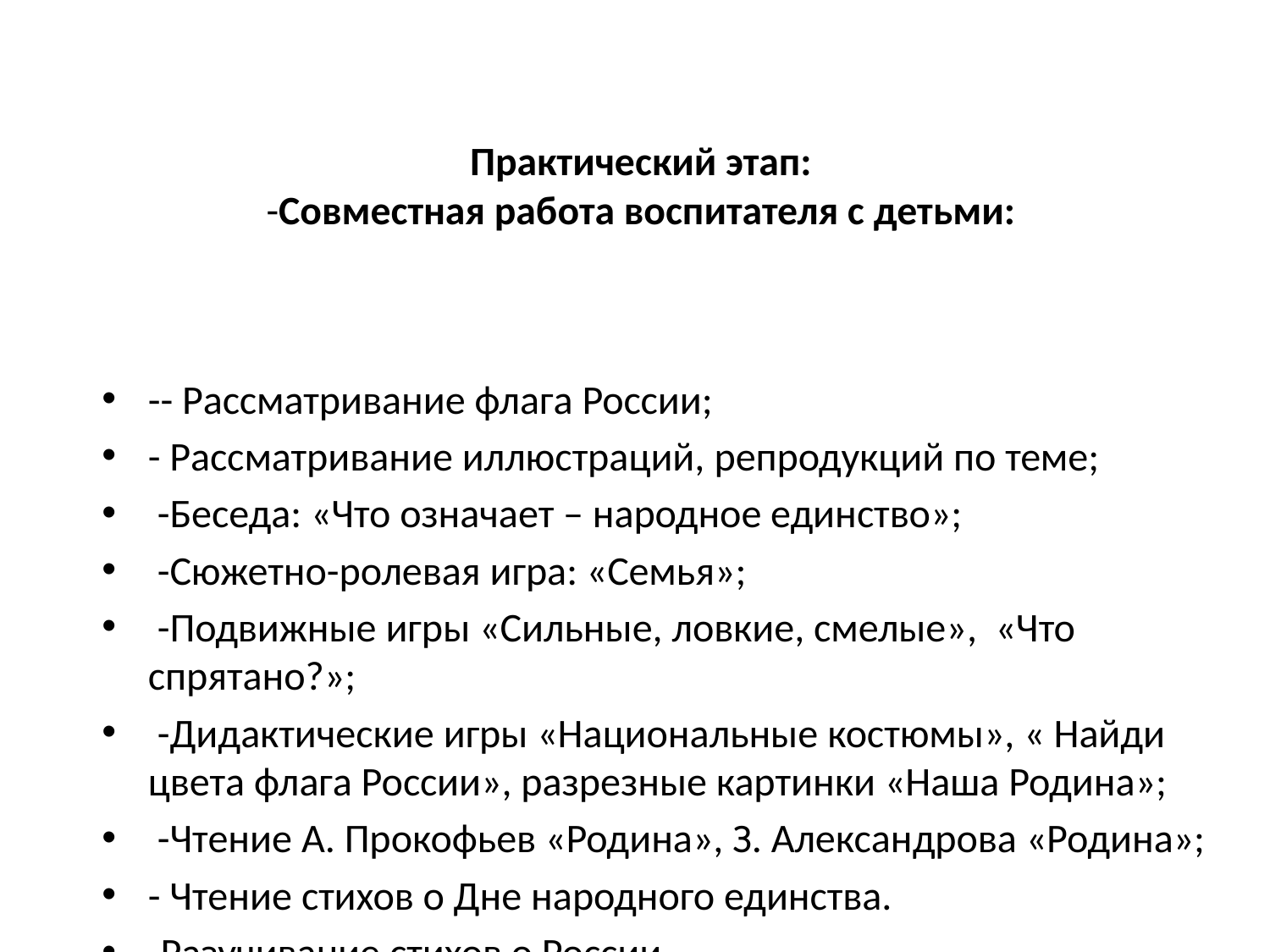

# Практический этап: -Совместная работа воспитателя с детьми:
-- Рассматривание флага России;
- Рассматривание иллюстраций, репродукций по теме;
 -Беседа: «Что означает – народное единство»;
 -Сюжетно-ролевая игра: «Семья»;
 -Подвижные игры «Сильные, ловкие, смелые»,  «Что спрятано?»;
 -Дидактические игры «Национальные костюмы», « Найди цвета флага России», разрезные картинки «Наша Родина»;
 -Чтение А. Прокофьев «Родина», З. Александрова «Родина»;
- Чтение стихов о Дне народного единства.
-Разучивание стихов о России.